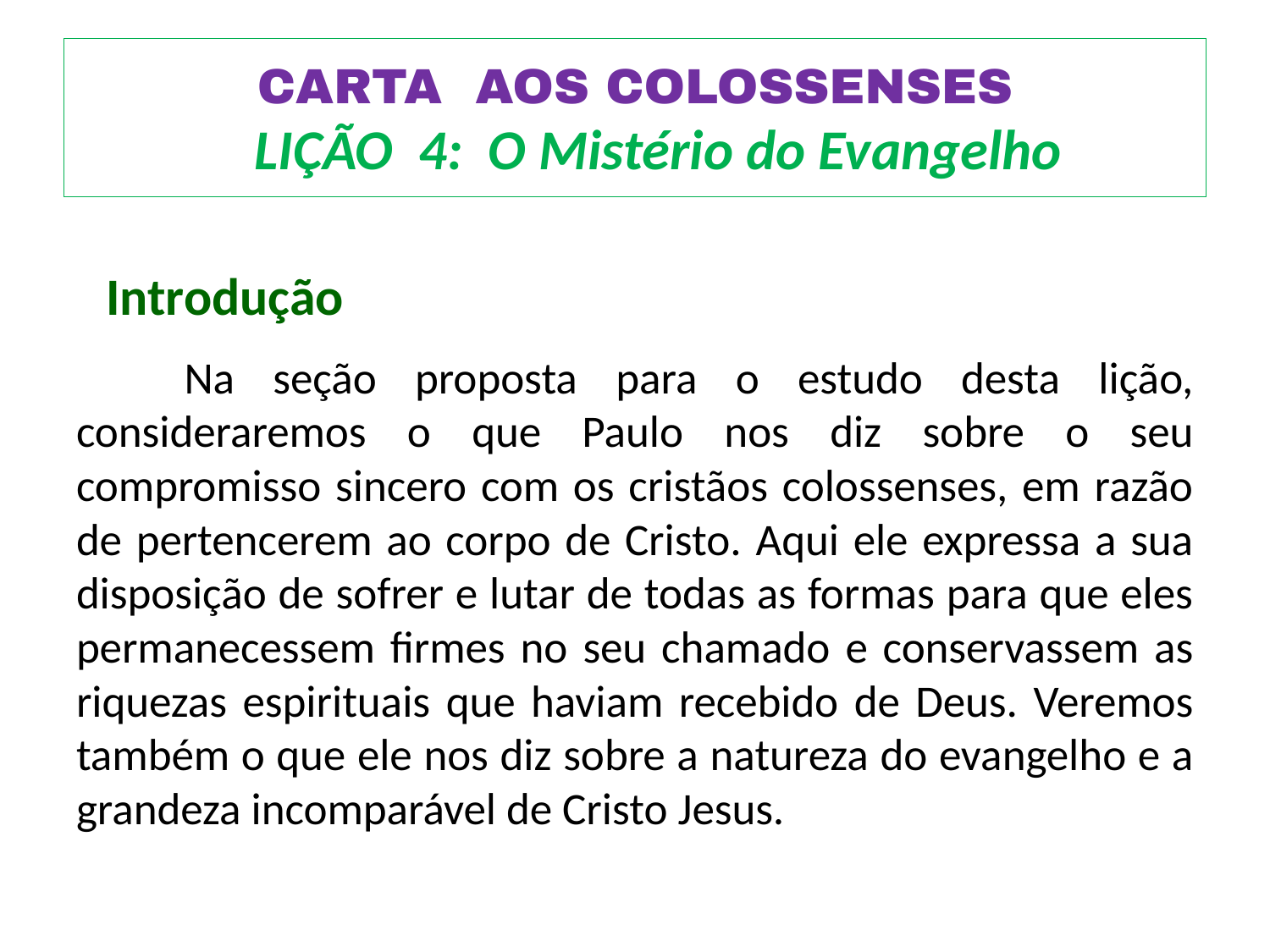

# CARTA  AOS COLOSSENSES LIÇÃO  4:  O Mistério do Evangelho
   Introdução

	Na seção proposta para o estudo desta lição, consideraremos o que Paulo nos diz sobre o seu compromisso sincero com os cristãos colossenses, em razão de pertencerem ao corpo de Cristo. Aqui ele expressa a sua disposição de sofrer e lutar de todas as formas para que eles permanecessem firmes no seu chamado e conservassem as riquezas espirituais que haviam recebido de Deus. Veremos também o que ele nos diz sobre a natureza do evangelho e a grandeza incomparável de Cristo Jesus.